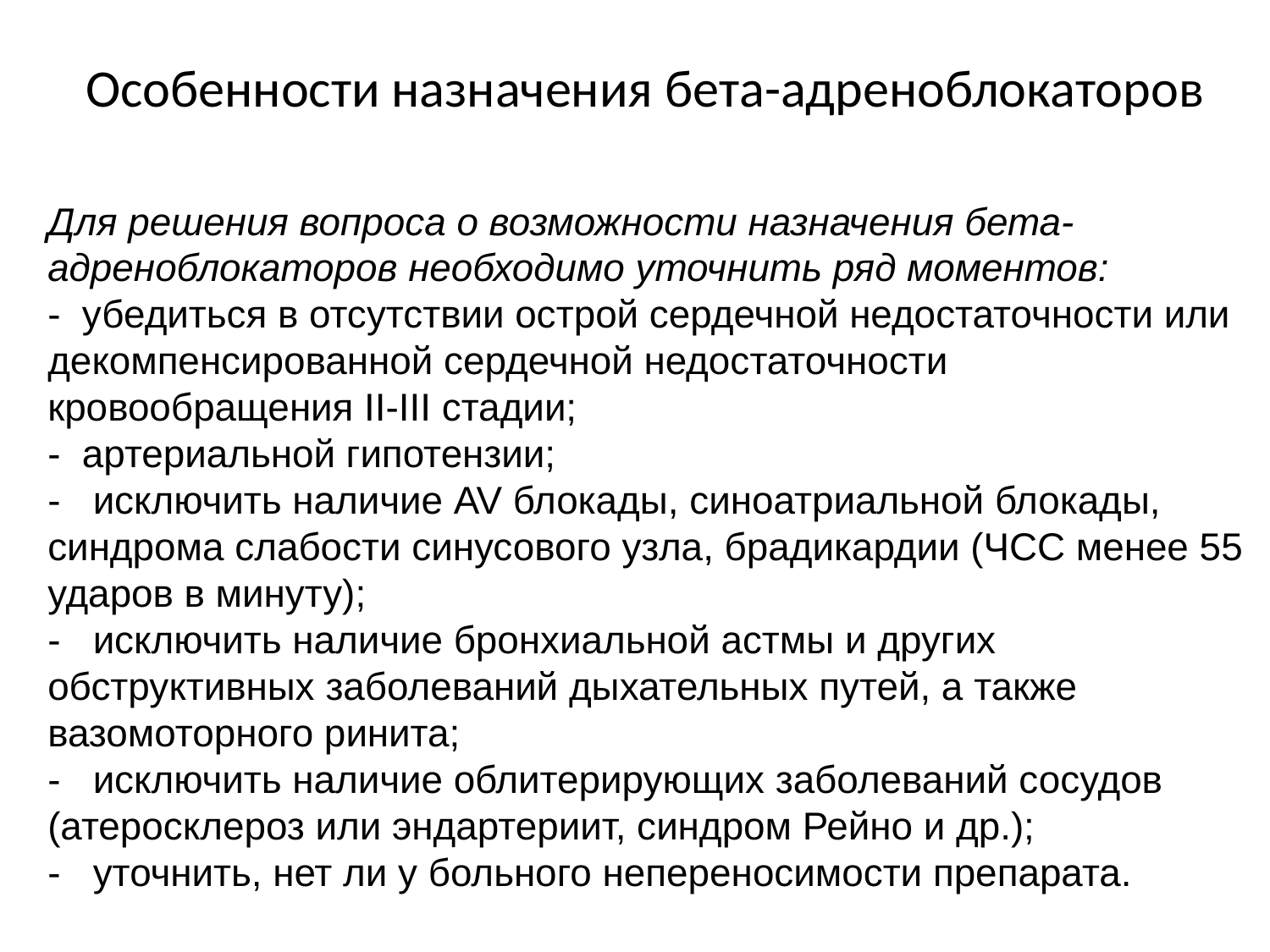

# Особенности назначения бета-адреноблокаторов
Для решения вопроса о возможности назначения бета-адреноблокаторов необходимо уточнить ряд моментов:
-  убедиться в отсутствии острой сердечной недостаточности или декомпенсированной сердечной недостаточности кровообращения II-III стадии;
-  артериальной гипотензии;
-   исключить наличие AV блокады, синоатриальной блокады, синдрома слабости синусового узла, брадикардии (ЧСС менее 55 ударов в минуту);
-   исключить наличие бронхиальной астмы и других обструктивных заболеваний дыхательных путей, а также вазомоторного ринита;
-   исключить наличие облитерирующих заболеваний сосудов (атеросклероз или эндартериит, синдром Рейно и др.);
-   уточнить, нет ли у больного непереносимости препарата.